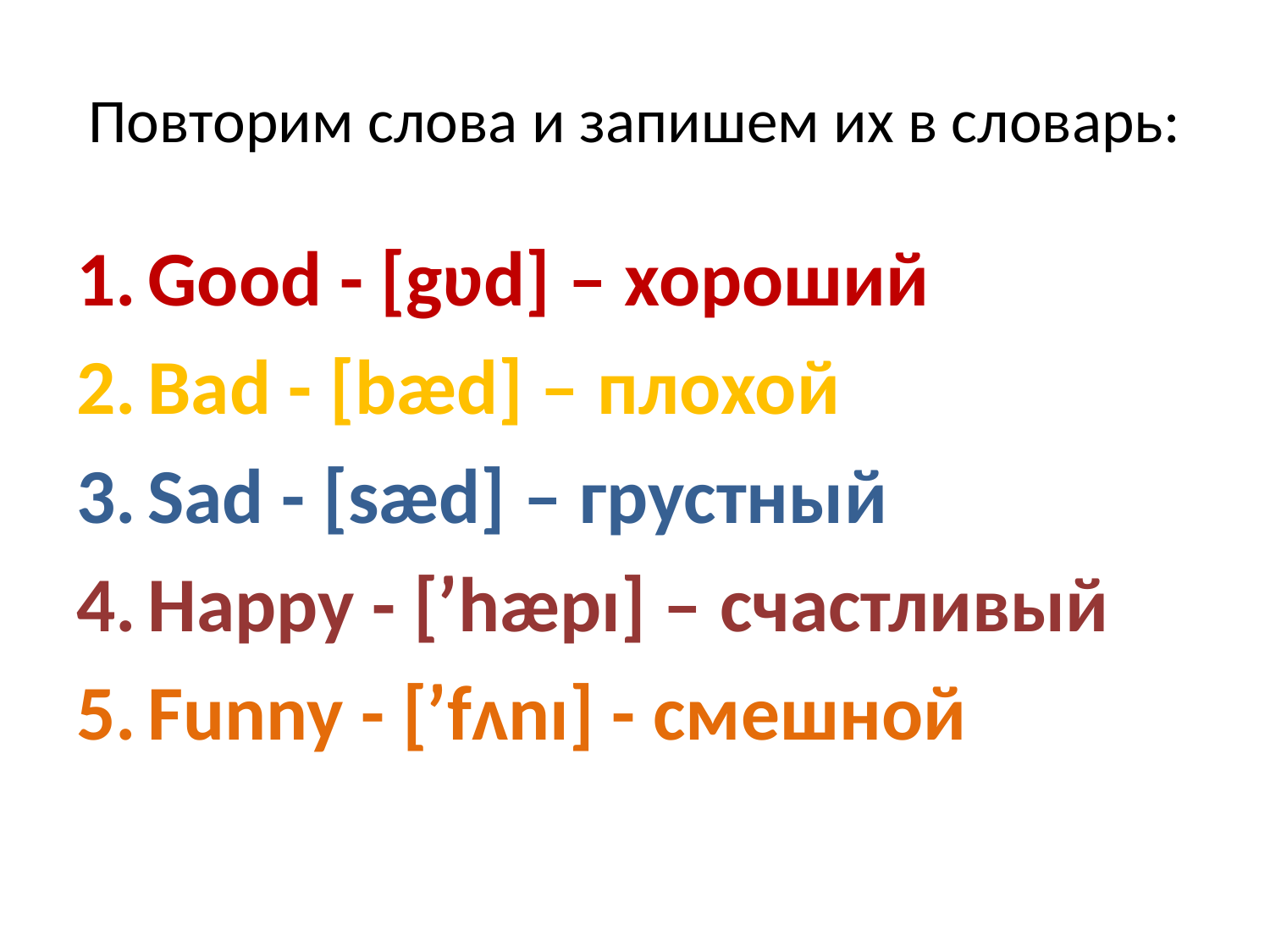

# Повторим слова и запишем их в словарь:
Good - [gʋd] – хороший
Bad - [bæd] – плохой
Sad - [sæd] – грустный
Happy - [ʹhæpı] – счастливый
Funny - [ʹfʌnı] - смешной